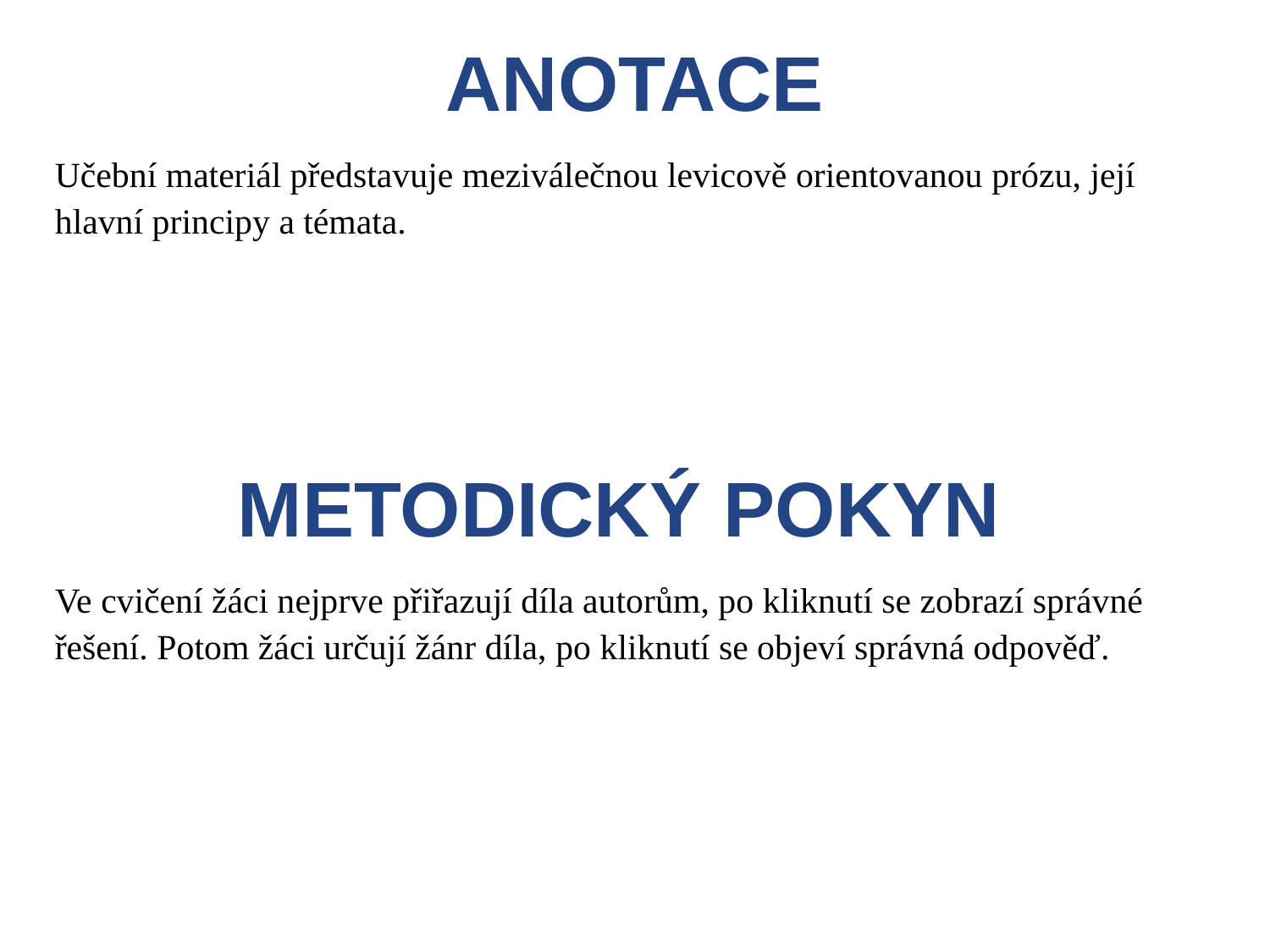

ANOTACE
Učební materiál představuje meziválečnou levicově orientovanou prózu, její hlavní principy a témata.
METODICKÝ POKYN
Ve cvičení žáci nejprve přiřazují díla autorům, po kliknutí se zobrazí správné řešení. Potom žáci určují žánr díla, po kliknutí se objeví správná odpověď.